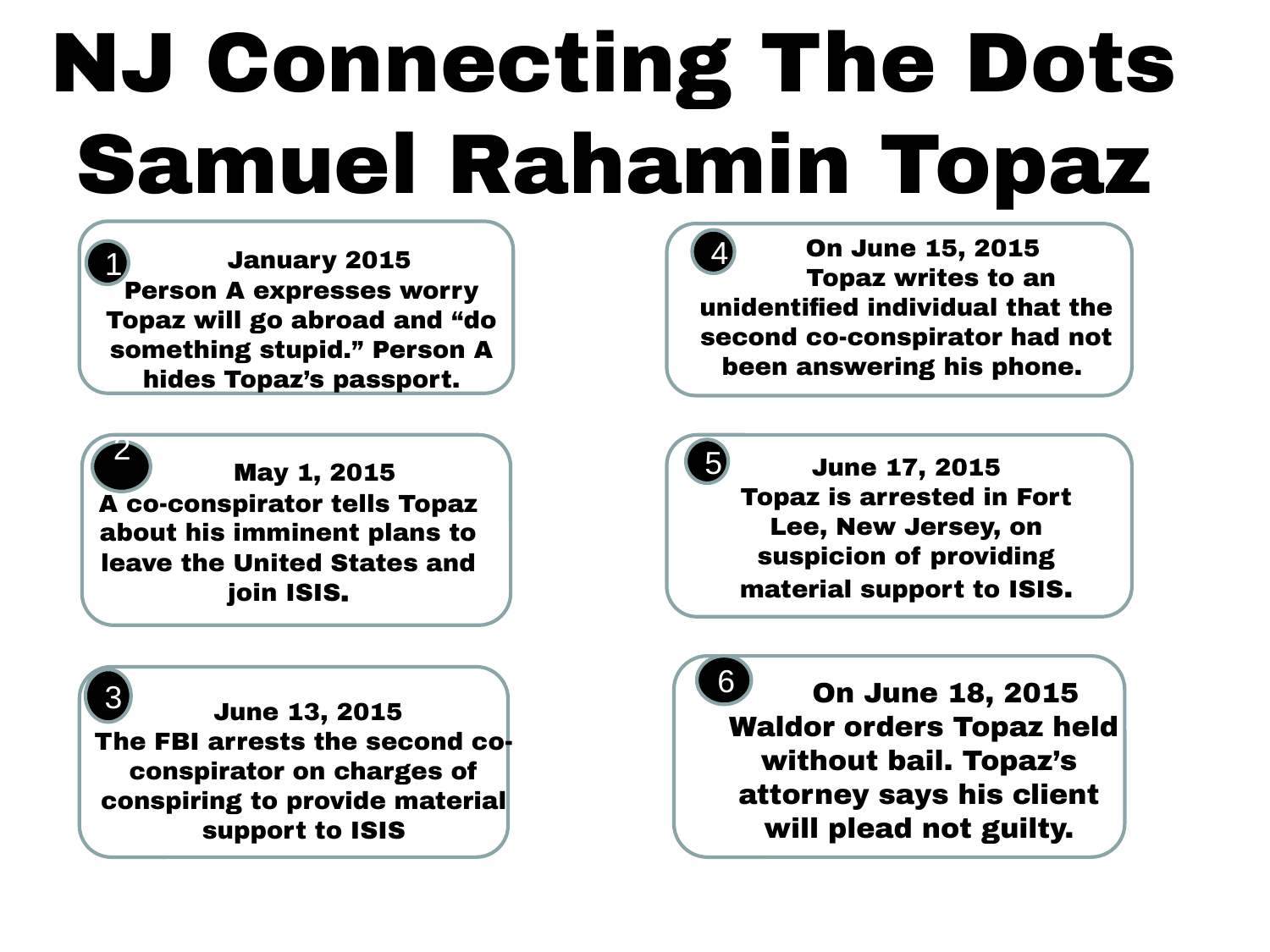

# NJ Connecting The Dots Samuel Rahamin Topaz

    On June 15, 2015
      Topaz writes to an unidentified individual that the second co-conspirator had not been answering his phone.
4
 1 January 2015
Person A expresses worry Topaz will go abroad and “do something stupid.” Person A hides Topaz’s passport.
1

5
2
     May 1, 2015
A co-conspirator tells Topaz about his imminent plans to leave the United States and join ISIS.
June 17, 2015
Topaz is arrested in Fort Lee, New Jersey, on suspicion of providing material support to ISIS.

6
     On June 18, 2015
 Waldor orders Topaz held without bail. Topaz’s attorney says his client will plead not guilty.

3
 June 13, 2015
The FBI arrests the second co-conspirator on charges of conspiring to provide material support to ISIS